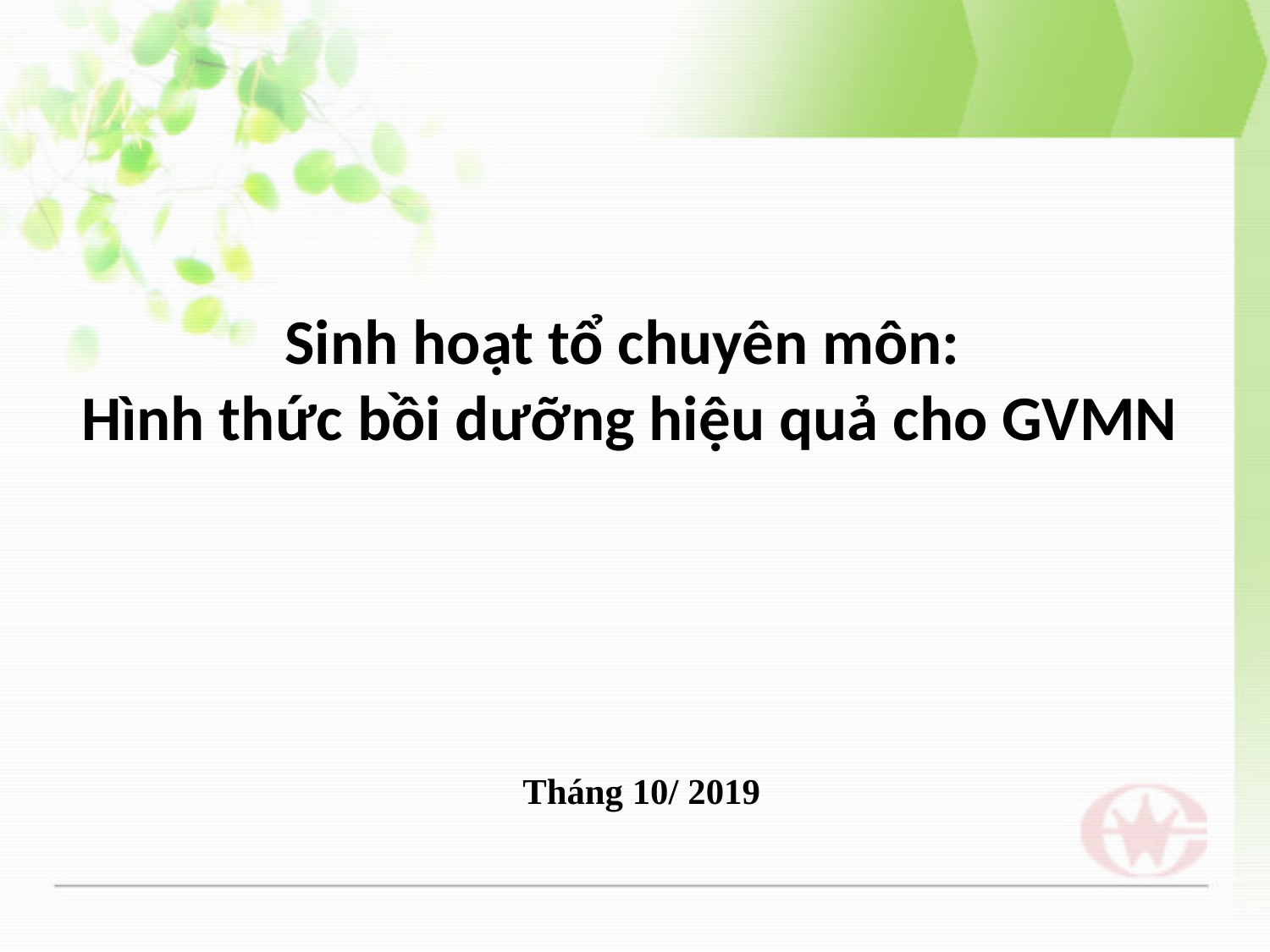

# Sinh hoạt tổ chuyên môn: Hình thức bồi dưỡng hiệu quả cho GVMN
Tháng 10/ 2019